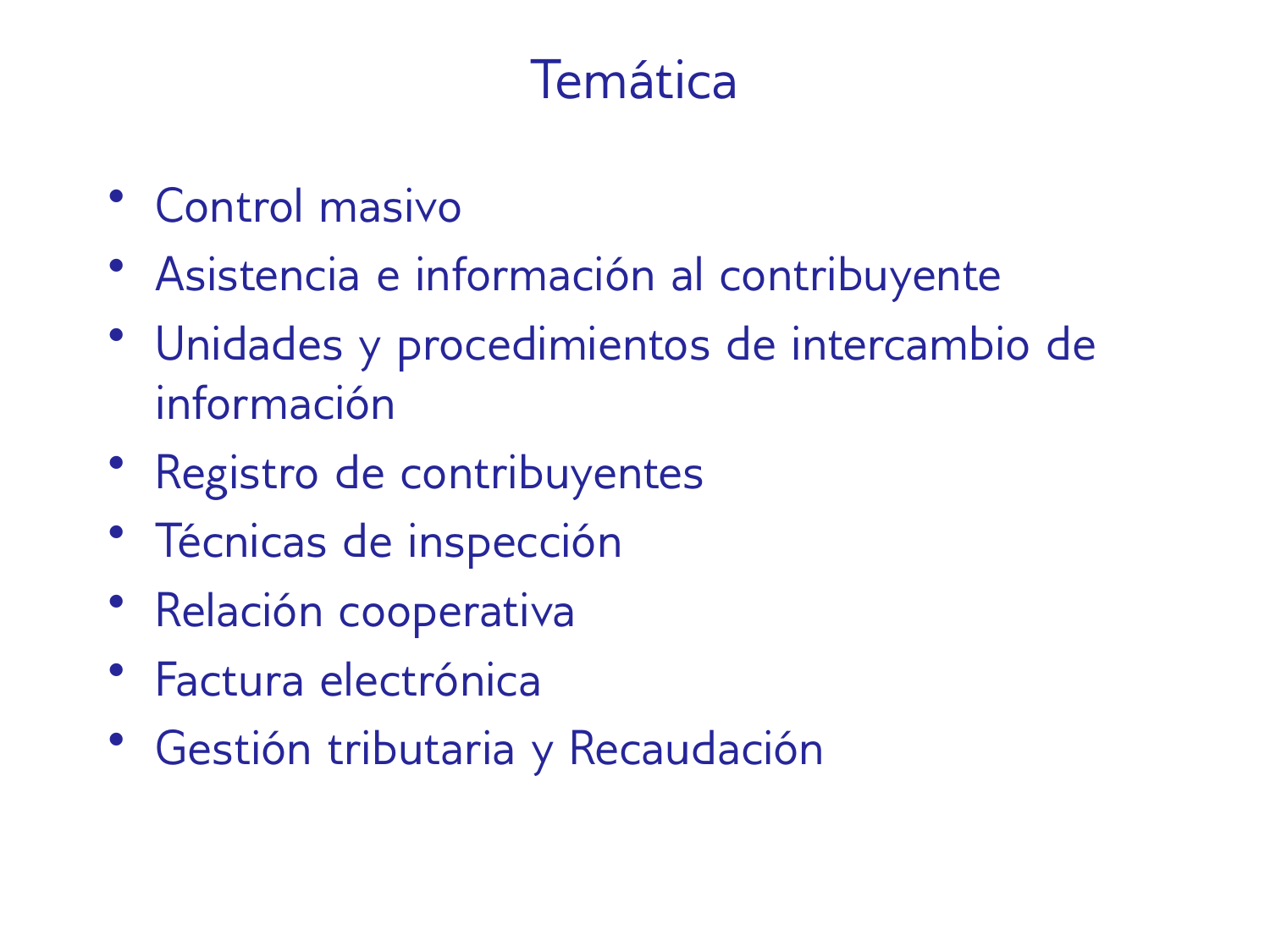

# Temática
Control masivo
Asistencia e información al contribuyente
Unidades y procedimientos de intercambio de información
Registro de contribuyentes
Técnicas de inspección
Relación cooperativa
Factura electrónica
Gestión tributaria y Recaudación